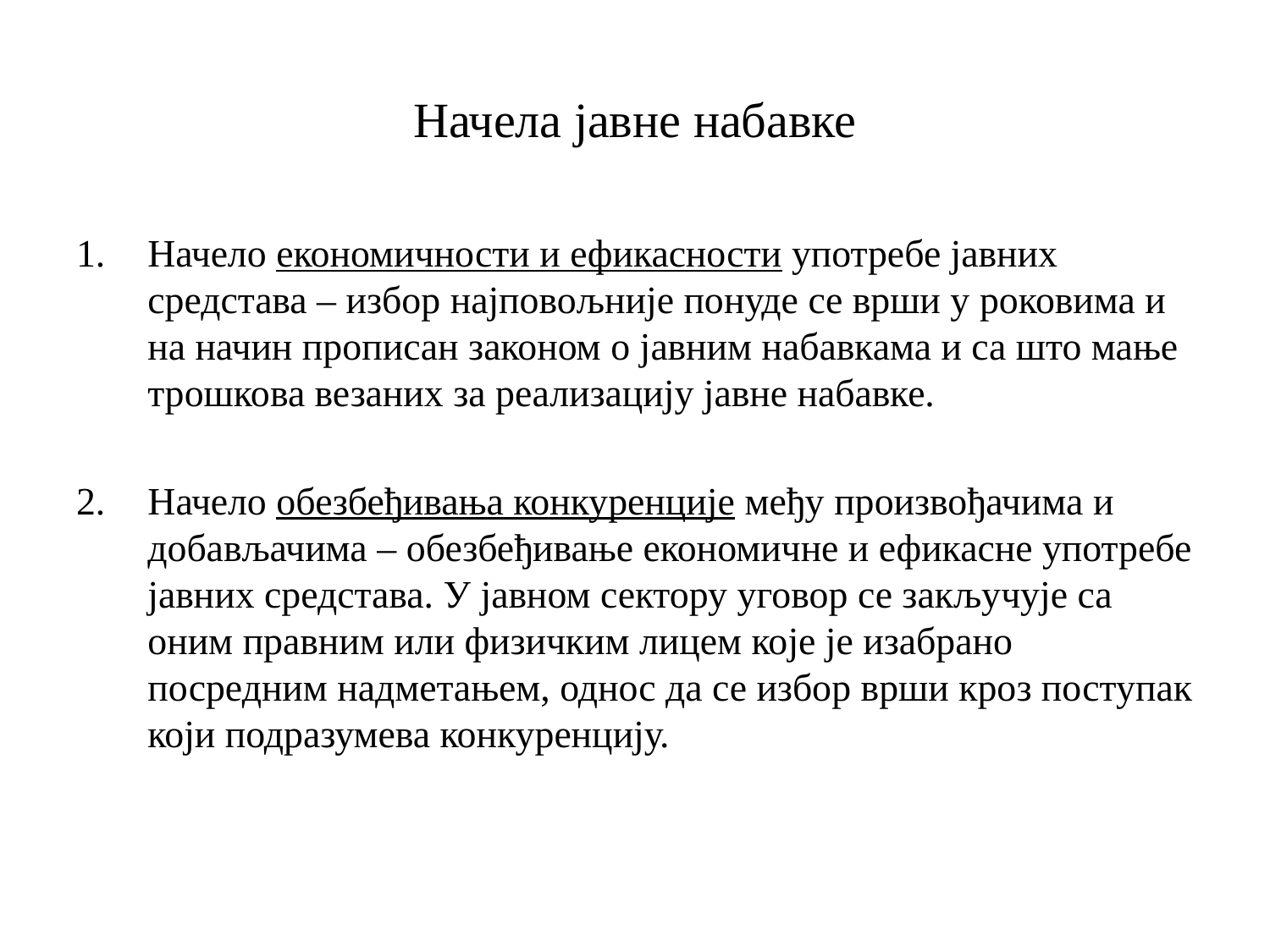

# Начела јавне набавке
Начело економичности и ефикасности употребе јавних средстава – избор најповољније понуде се врши у роковима и на начин прописан законом о јавним набавкама и са што мање трошкова везаних за реализацију јавне набавке.

Начело обезбеђивања конкуренције међу произвођачима и добављачима – обезбеђивање економичне и ефикасне употребе јавних средстава. У јавном сектору уговор се закључује са оним правним или физичким лицем које је изабрано посредним надметањем, однос да се избор врши кроз поступак који подразумева конкуренцију.